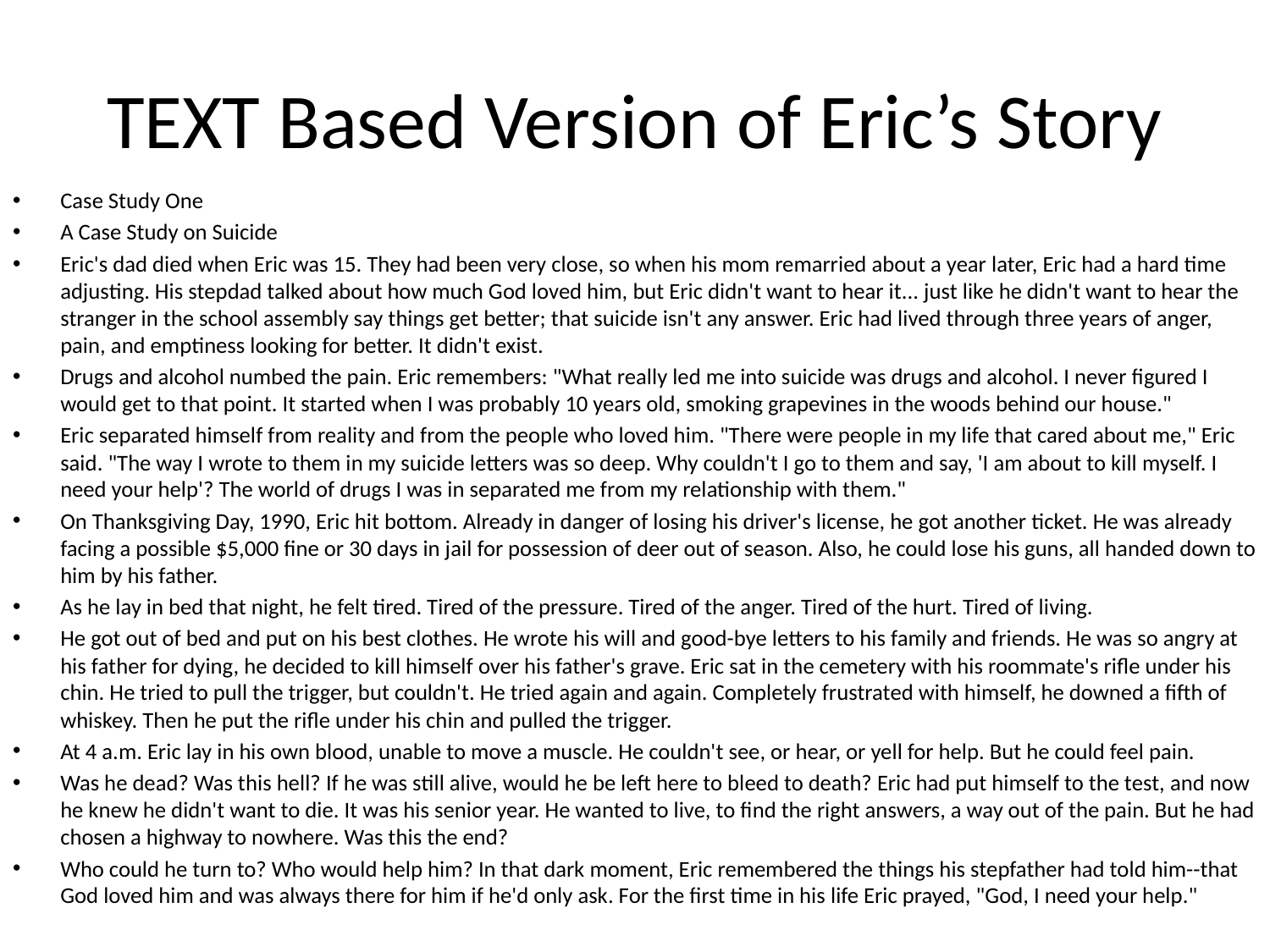

# TEXT Based Version of Eric’s Story
Case Study One
A Case Study on Suicide
Eric's dad died when Eric was 15. They had been very close, so when his mom remarried about a year later, Eric had a hard time adjusting. His stepdad talked about how much God loved him, but Eric didn't want to hear it... just like he didn't want to hear the stranger in the school assembly say things get better; that suicide isn't any answer. Eric had lived through three years of anger, pain, and emptiness looking for better. It didn't exist.
Drugs and alcohol numbed the pain. Eric remembers: "What really led me into suicide was drugs and alcohol. I never figured I would get to that point. It started when I was probably 10 years old, smoking grapevines in the woods behind our house."
Eric separated himself from reality and from the people who loved him. "There were people in my life that cared about me," Eric said. "The way I wrote to them in my suicide letters was so deep. Why couldn't I go to them and say, 'I am about to kill myself. I need your help'? The world of drugs I was in separated me from my relationship with them."
On Thanksgiving Day, 1990, Eric hit bottom. Already in danger of losing his driver's license, he got another ticket. He was already facing a possible $5,000 fine or 30 days in jail for possession of deer out of season. Also, he could lose his guns, all handed down to him by his father.
As he lay in bed that night, he felt tired. Tired of the pressure. Tired of the anger. Tired of the hurt. Tired of living.
He got out of bed and put on his best clothes. He wrote his will and good-bye letters to his family and friends. He was so angry at his father for dying, he decided to kill himself over his father's grave. Eric sat in the cemetery with his roommate's rifle under his chin. He tried to pull the trigger, but couldn't. He tried again and again. Completely frustrated with himself, he downed a fifth of whiskey. Then he put the rifle under his chin and pulled the trigger.
At 4 a.m. Eric lay in his own blood, unable to move a muscle. He couldn't see, or hear, or yell for help. But he could feel pain.
Was he dead? Was this hell? If he was still alive, would he be left here to bleed to death? Eric had put himself to the test, and now he knew he didn't want to die. It was his senior year. He wanted to live, to find the right answers, a way out of the pain. But he had chosen a highway to nowhere. Was this the end?
Who could he turn to? Who would help him? In that dark moment, Eric remembered the things his stepfather had told him--that God loved him and was always there for him if he'd only ask. For the first time in his life Eric prayed, "God, I need your help."